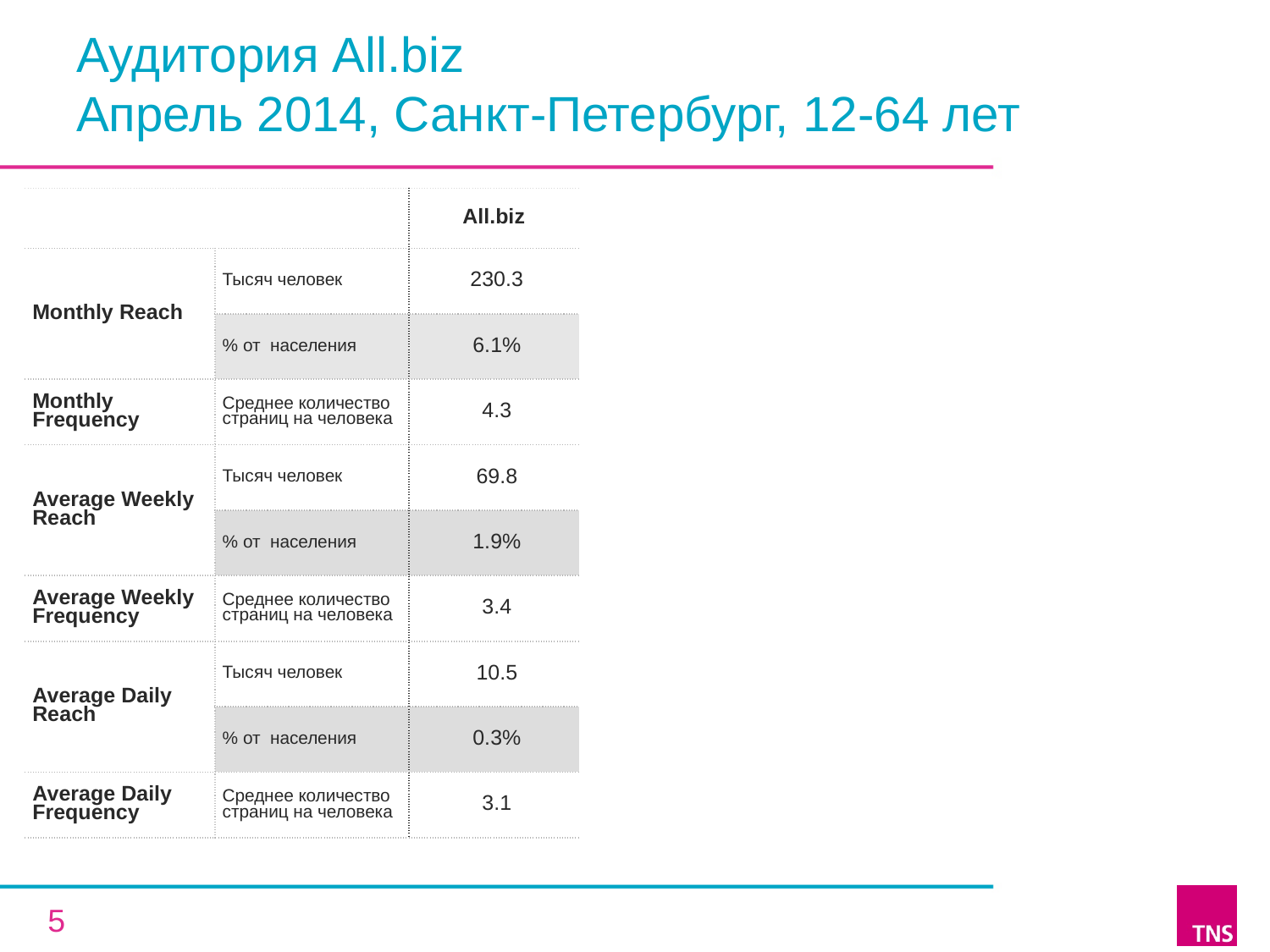

# Аудитория All.biz Апрель 2014, Санкт-Петербург, 12-64 лет
|  |  | All.biz |
| --- | --- | --- |
| Monthly Reach | Тысяч человек | 230.3 |
|  | % от населения | 6.1% |
| Monthly Frequency | Среднее количество страниц на человека | 4.3 |
| Average Weekly Reach | Тысяч человек | 69.8 |
|  | % от населения | 1.9% |
| Average Weekly Frequency | Среднее количество страниц на человека | 3.4 |
| Average Daily Reach | Тысяч человек | 10.5 |
|  | % от населения | 0.3% |
| Average Daily Frequency | Среднее количество страниц на человека | 3.1 |

5